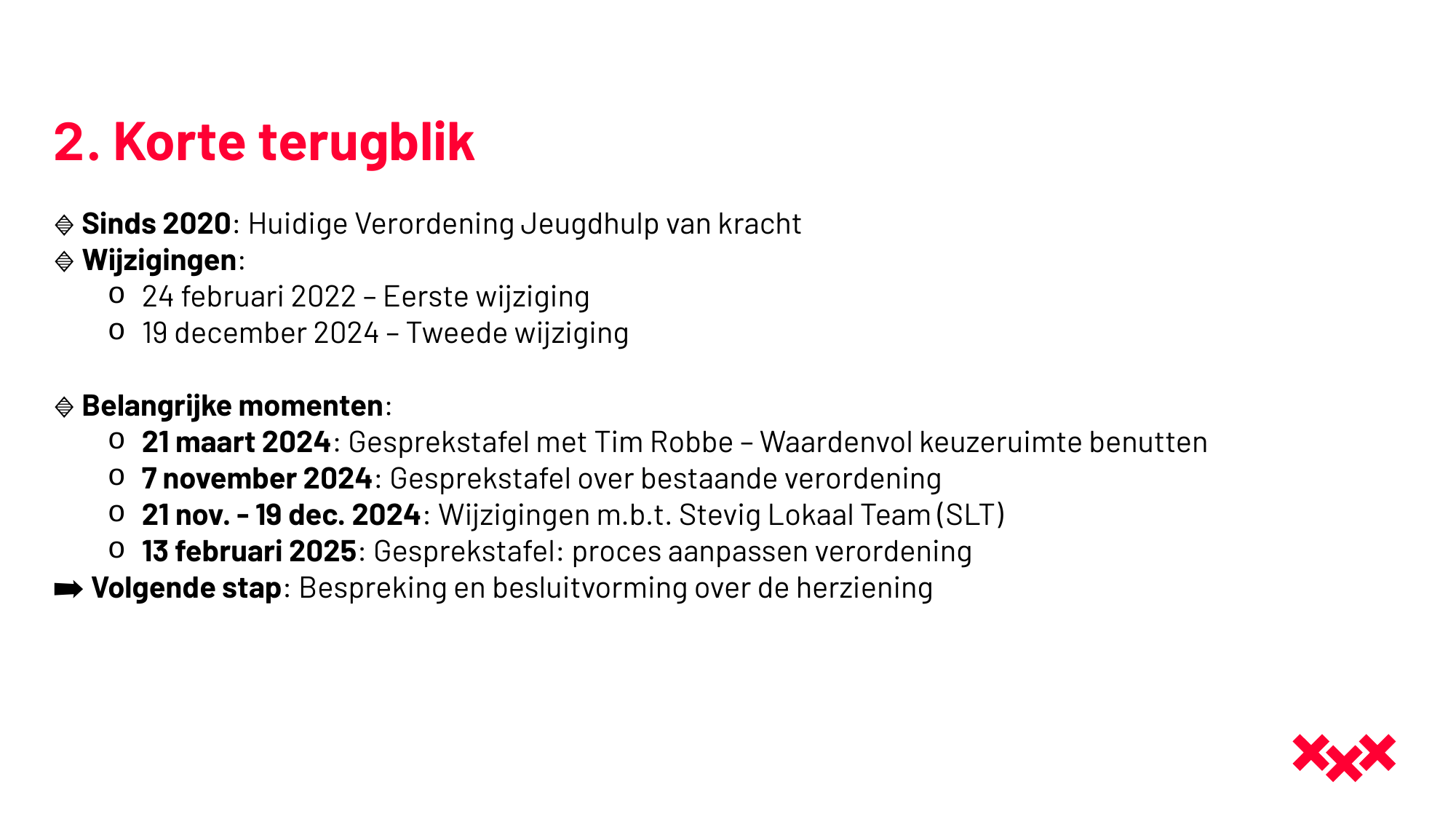

# 2. Korte terugblik
🔹 Sinds 2020: Huidige Verordening Jeugdhulp van kracht
🔹 Wijzigingen:
24 februari 2022 – Eerste wijziging
19 december 2024 – Tweede wijziging
🔹 Belangrijke momenten:
21 maart 2024: Gesprekstafel met Tim Robbe – Waardenvol keuzeruimte benutten
7 november 2024: Gesprekstafel over bestaande verordening
21 nov. - 19 dec. 2024: Wijzigingen m.b.t. Stevig Lokaal Team (SLT)
13 februari 2025: Gesprekstafel: proces aanpassen verordening
➡️ Volgende stap: Bespreking en besluitvorming over de herziening